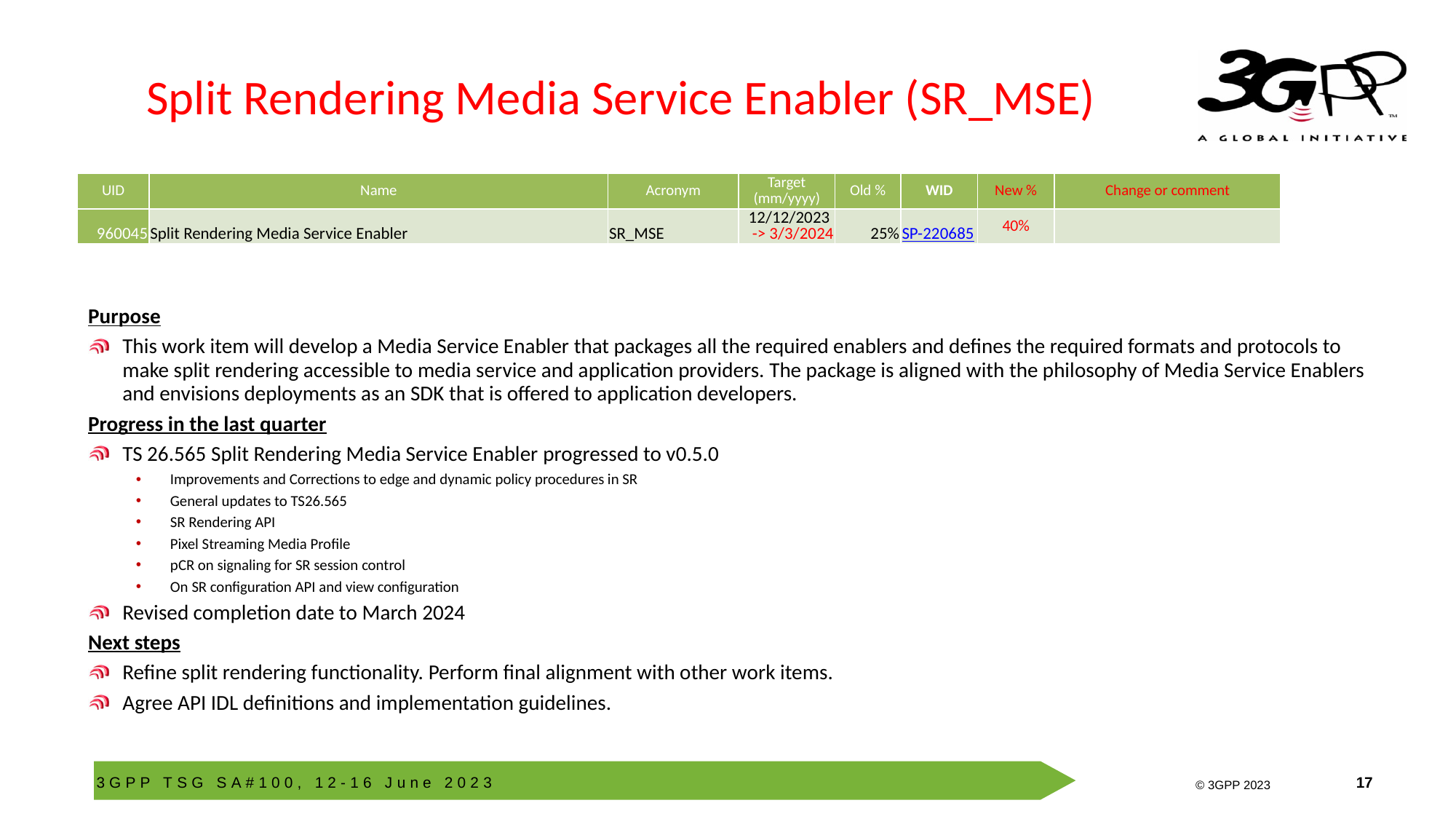

# Split Rendering Media Service Enabler (SR_MSE)
| UID | Name | Acronym | Target (mm/yyyy) | Old % | WID | New % | Change or comment |
| --- | --- | --- | --- | --- | --- | --- | --- |
| 960045 | Split Rendering Media Service Enabler | SR\_MSE | 12/12/2023 -> 3/3/2024 | 25% | SP-220685 | 40% |  |
Purpose
This work item will develop a Media Service Enabler that packages all the required enablers and defines the required formats and protocols to make split rendering accessible to media service and application providers. The package is aligned with the philosophy of Media Service Enablers and envisions deployments as an SDK that is offered to application developers.
Progress in the last quarter
TS 26.565 Split Rendering Media Service Enabler progressed to v0.5.0
Improvements and Corrections to edge and dynamic policy procedures in SR
General updates to TS26.565
SR Rendering API
Pixel Streaming Media Profile
pCR on signaling for SR session control
On SR configuration API and view configuration
Revised completion date to March 2024
Next steps
Refine split rendering functionality. Perform final alignment with other work items.
Agree API IDL definitions and implementation guidelines.